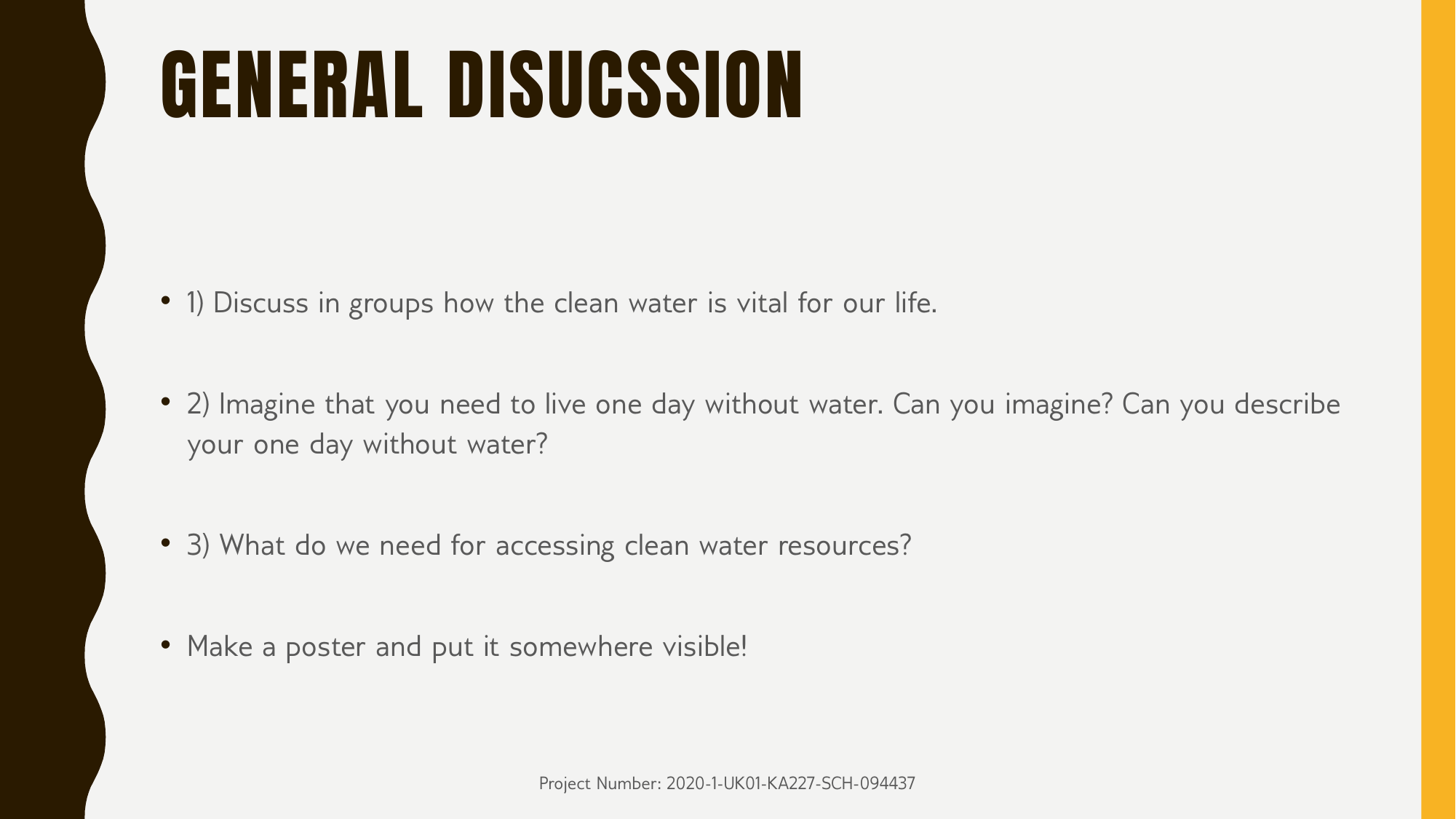

# General disucssion
1) Discuss in groups how the clean water is vital for our life.

2) Imagine that you need to live one day without water. Can you imagine? Can you describe your one day without water?

3) What do we need for accessing clean water resources?

Make a poster and put it somewhere visible!
Project Number: 2020-1-UK01-KA227-SCH-094437